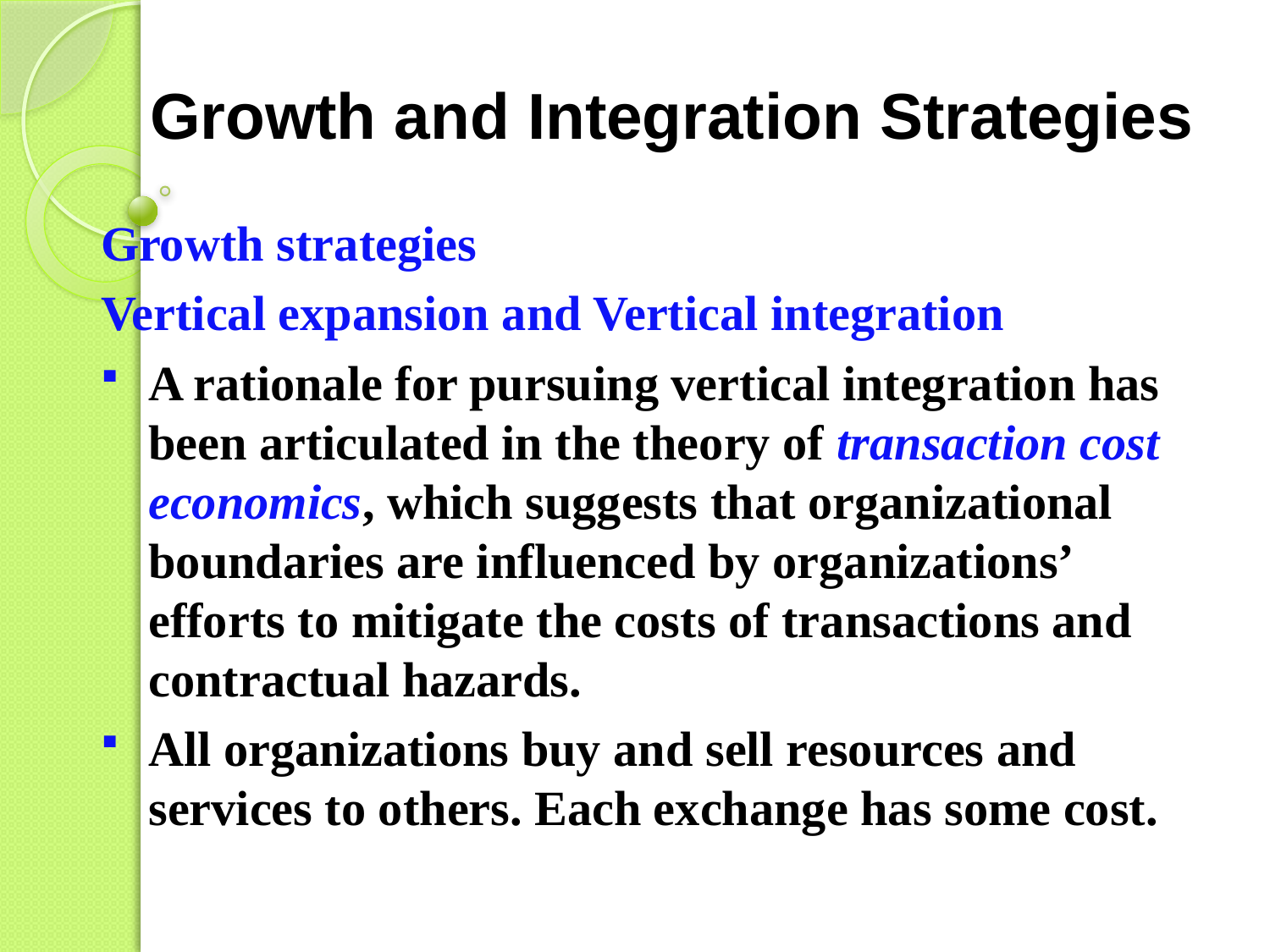

# Growth and Integration Strategies
Growth strategies
Vertical expansion and Vertical integration
A rationale for pursuing vertical integration has been articulated in the theory of transaction cost economics, which suggests that organizational boundaries are influenced by organizations’ efforts to mitigate the costs of transactions and contractual hazards.
All organizations buy and sell resources and services to others. Each exchange has some cost.